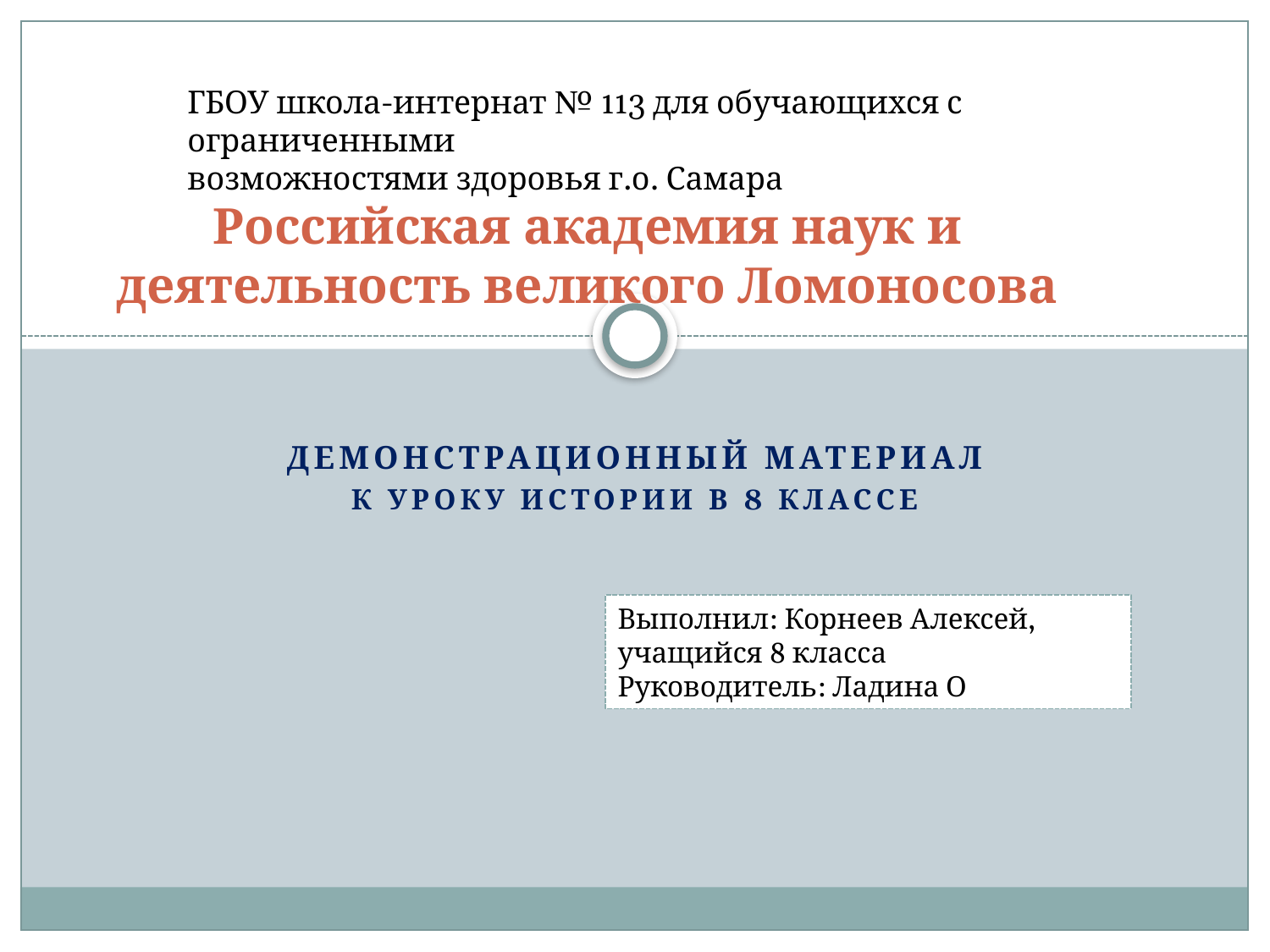

# Российская академия наук и деятельность великого Ломоносова
ГБОУ школа-интернат № 113 для обучающихся с ограниченными
возможностями здоровья г.о. Самара

Демонстрационный материал
К уроку истории в 8 классе
Выполнил: Корнеев Алексей, учащийся 8 класса
Руководитель: Ладина О